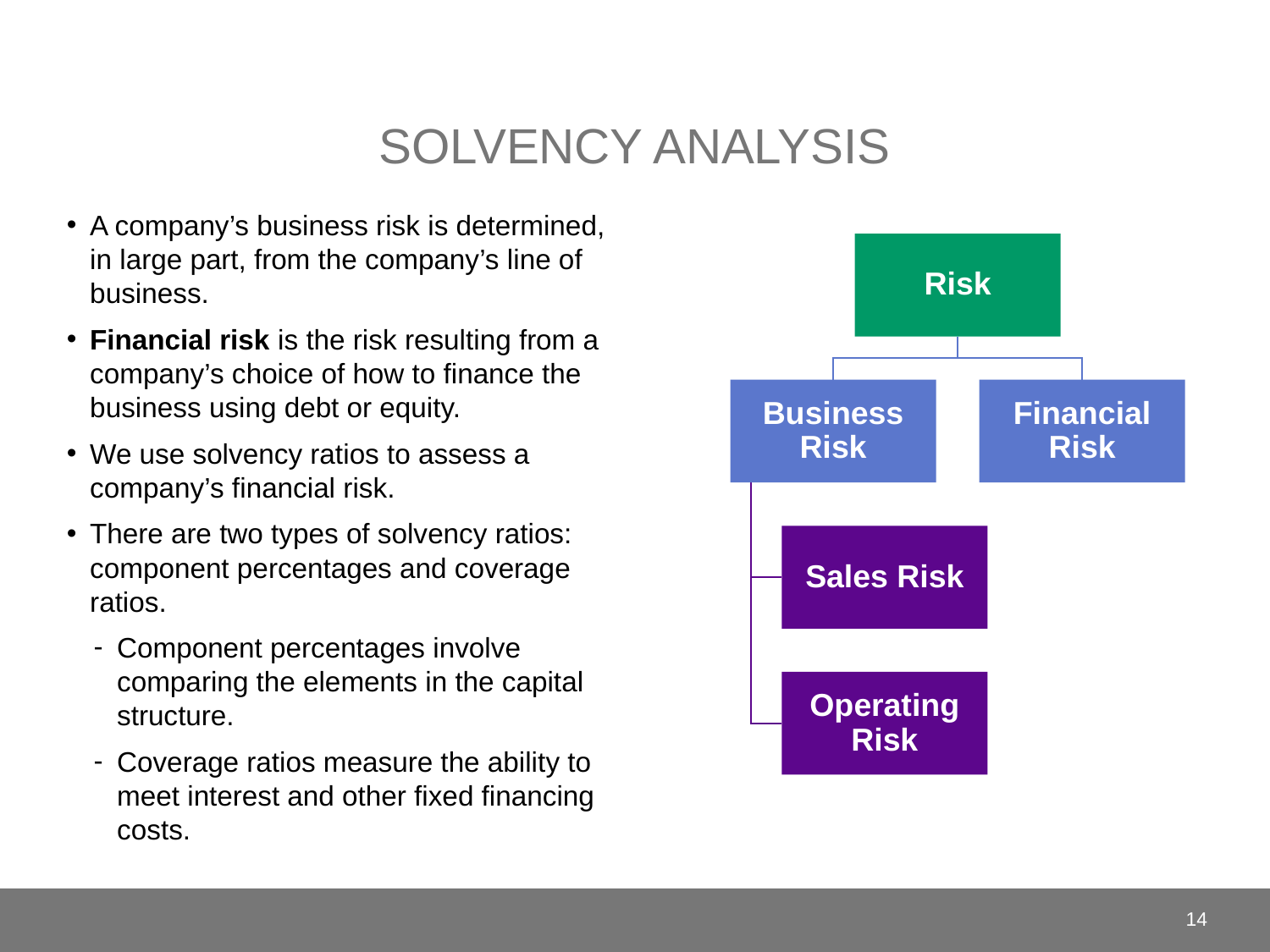

# Solvency Analysis
A company’s business risk is determined, in large part, from the company’s line of business.
Financial risk is the risk resulting from a company’s choice of how to finance the business using debt or equity.
We use solvency ratios to assess a company’s financial risk.
There are two types of solvency ratios: component percentages and coverage ratios.
Component percentages involve comparing the elements in the capital structure.
Coverage ratios measure the ability to meet interest and other fixed financing costs.

Risk
Business Risk
Sales Risk
Operating Risk
Financial Risk
14